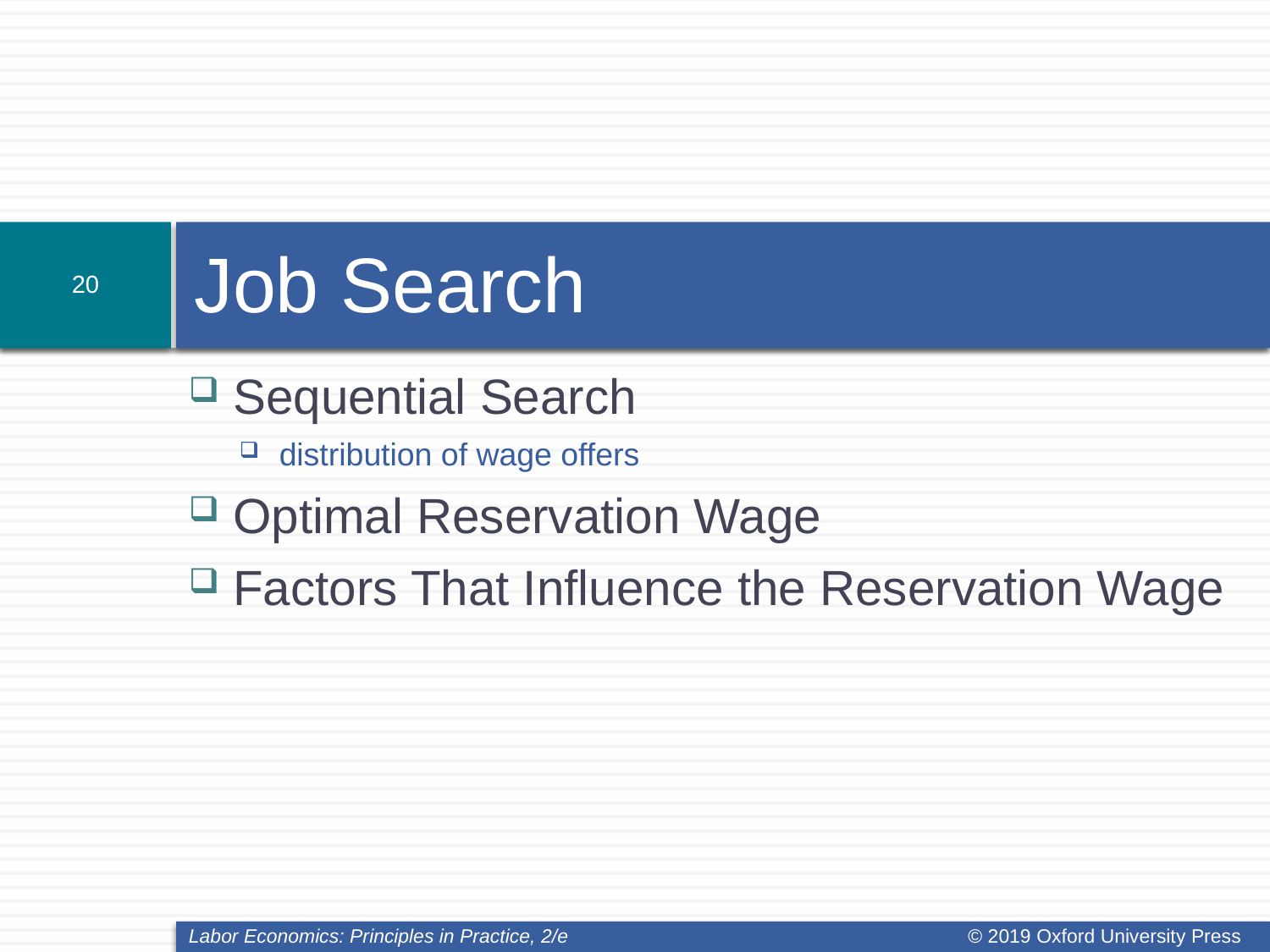

20
# Job Search
Sequential Search
distribution of wage offers
Optimal Reservation Wage
Factors That Influence the Reservation Wage
Labor Economics: Principles in Practice, 2/e
© 2019 Oxford University Press